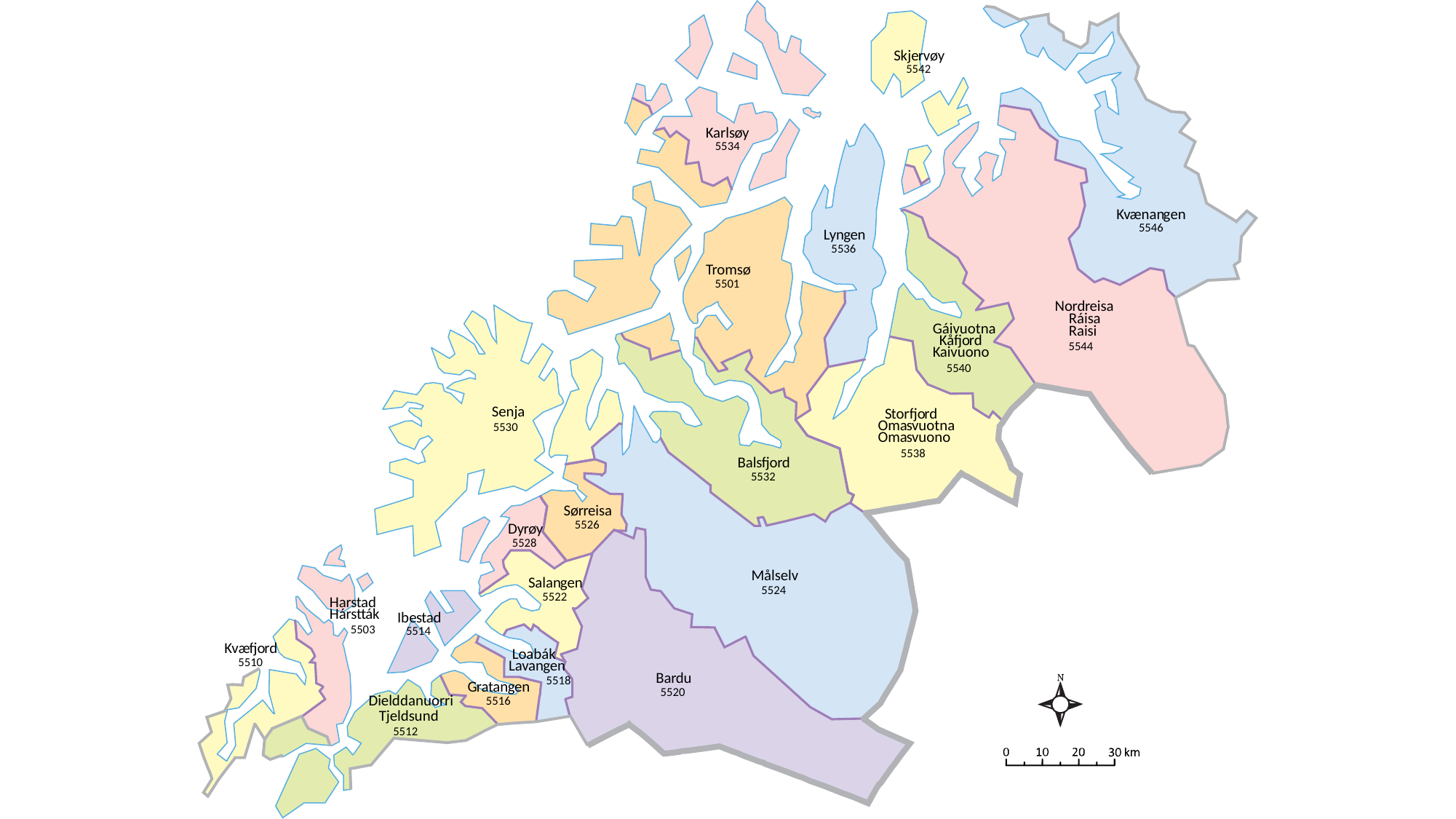

Skje
r
v
ø
y

5542

K
arls
ø
y

5534

K
v
ænan
g
en

5546
L
yn
g
en
5536

T
r
omsø
5501

No
r
d
r
eisa

    Ráisa

Gáivuotna
    Raisi
K
å
fjo
r
d

5544
K
aivuono

5540

Senja
  S
t
orfjo
r
d

Oma
s
vuotna
5530

Oma
s
vuono
5538
Bal
s
fjo
r
d

5532

Sør
r
eisa
5526

Dy
r
ø
y

5528

Målselv
Salan
g
en

5524
5522

Ha
r
s
t
ad

Há
r
s
tt
ák
Ibe
s
t
ad

5503
5514

K
v
æ
fjo
r
d
 Loabák
5510
L
a
v
an
g
en
Ba
r
du

5518

G
r
a
t
an
g
en

5520
Dielddanuorri
5516

   Tjeldsund

5512